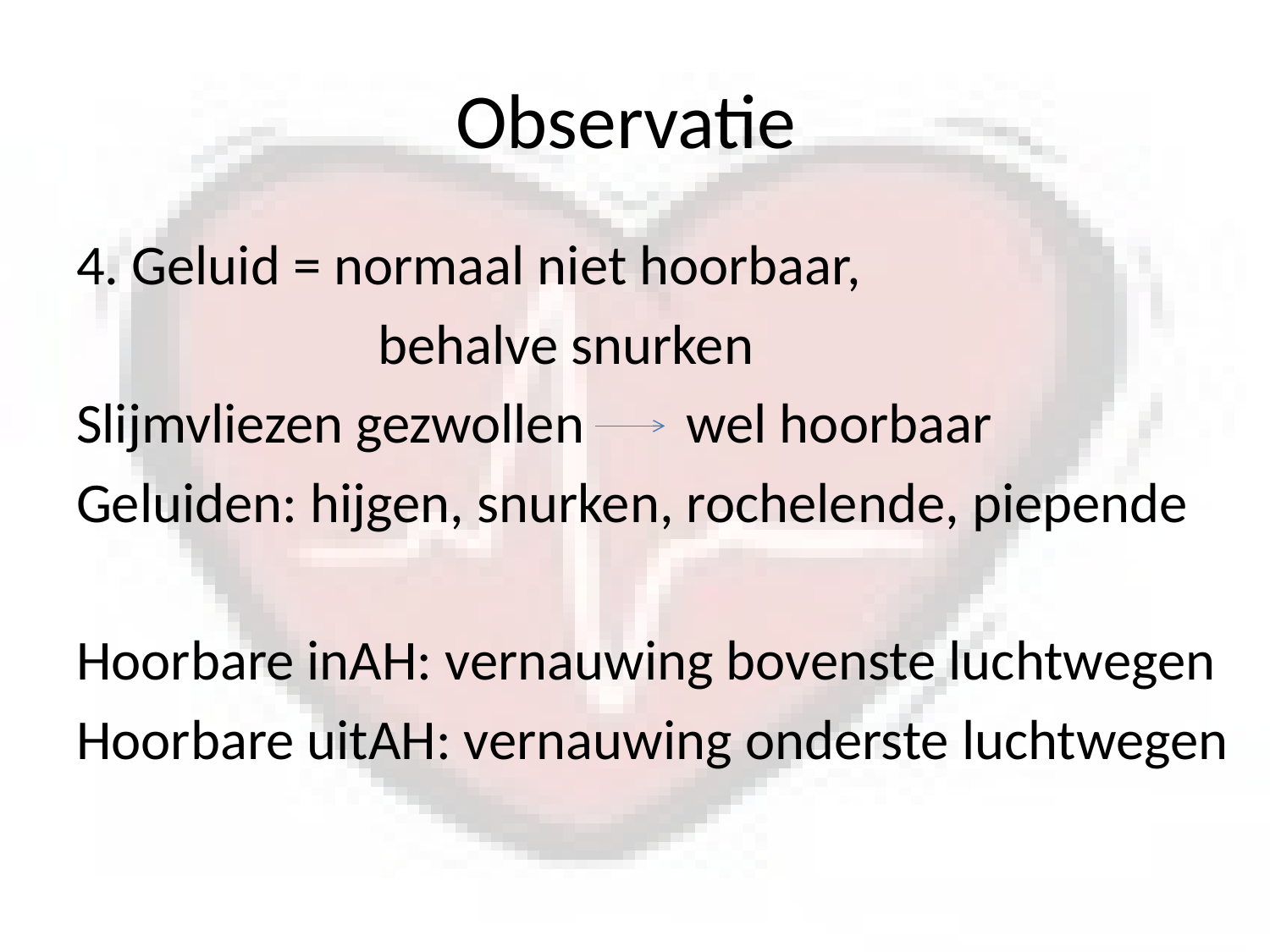

# Observatie
4. Geluid = normaal niet hoorbaar,
			behalve snurken
Slijmvliezen gezwollen        wel hoorbaar
Geluiden: hijgen, snurken, rochelende, piepende

Hoorbare inAH: vernauwing bovenste luchtwegen
Hoorbare uitAH: vernauwing onderste luchtwegen